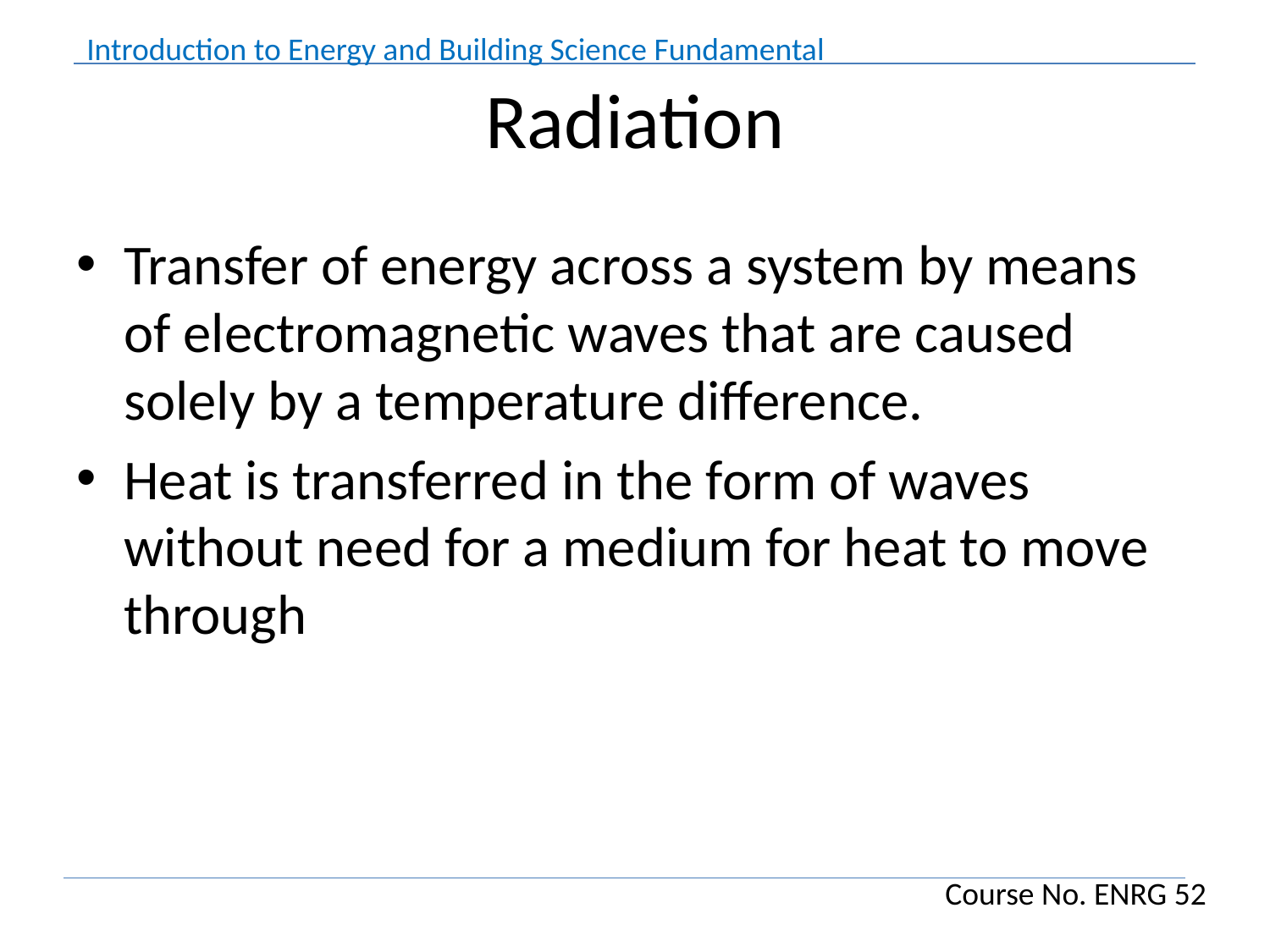

# Radiation
Transfer of energy across a system by means of electromagnetic waves that are caused solely by a temperature difference.
Heat is transferred in the form of waves without need for a medium for heat to move through